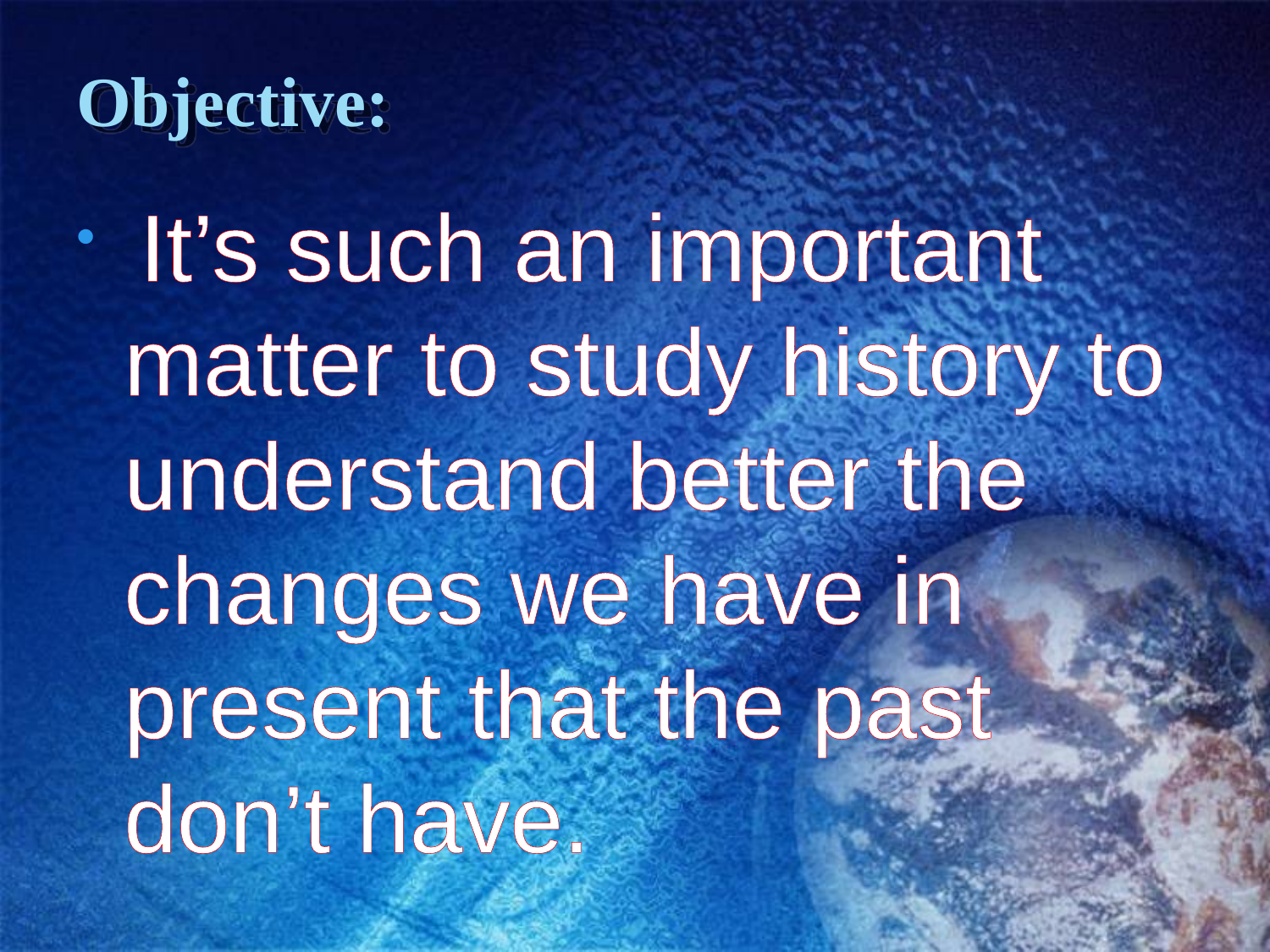

# Objective:
 It’s such an important matter to study history to understand better the changes we have in present that the past don’t have.